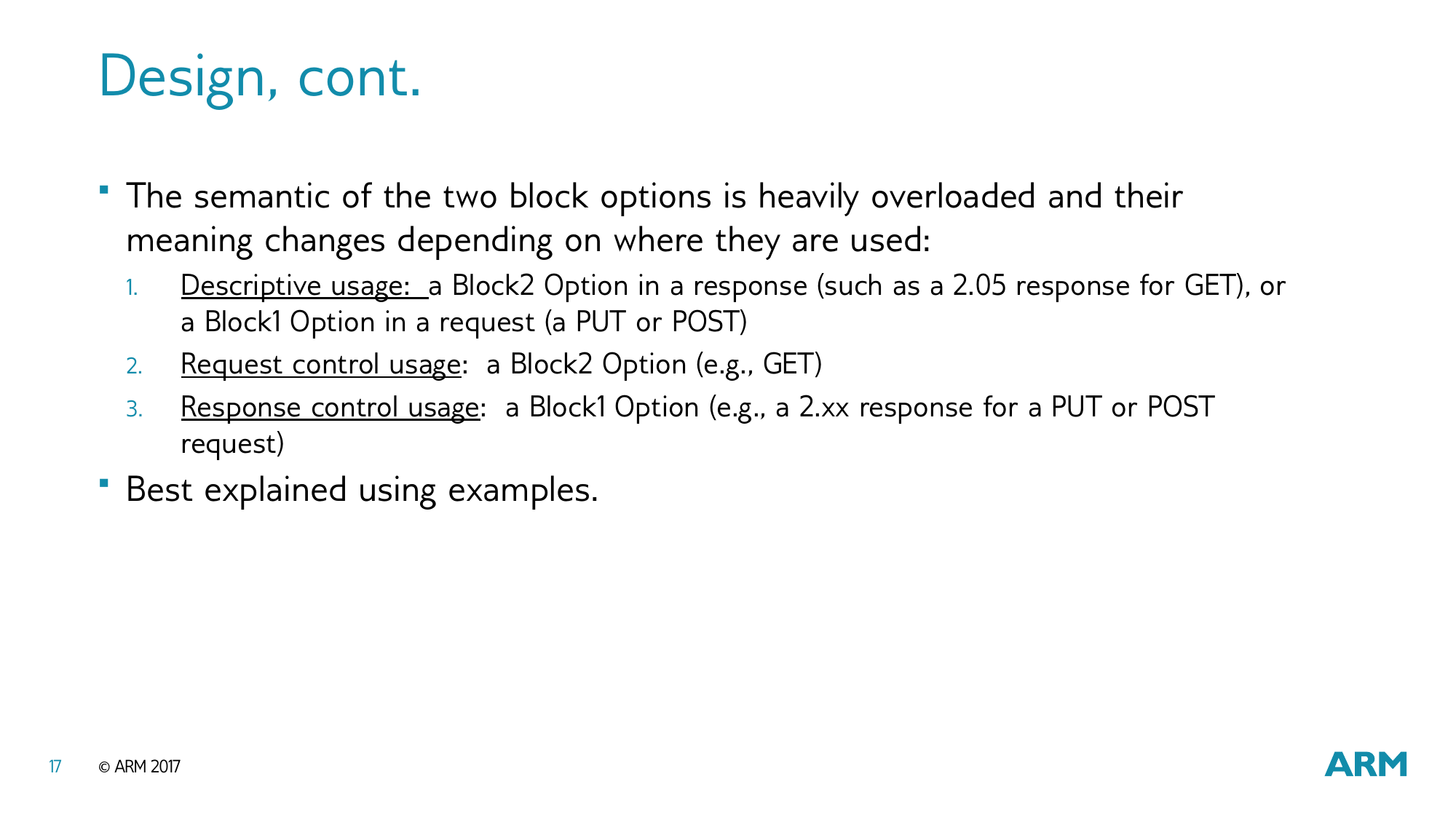

# Design, cont.
The semantic of the two block options is heavily overloaded and their meaning changes depending on where they are used:
Descriptive usage:  a Block2 Option in a response (such as a 2.05 response for GET), or a Block1 Option in a request (a PUT or POST)
Request control usage:  a Block2 Option (e.g., GET)
Response control usage:  a Block1 Option (e.g., a 2.xx response for a PUT or POST request)
Best explained using examples.